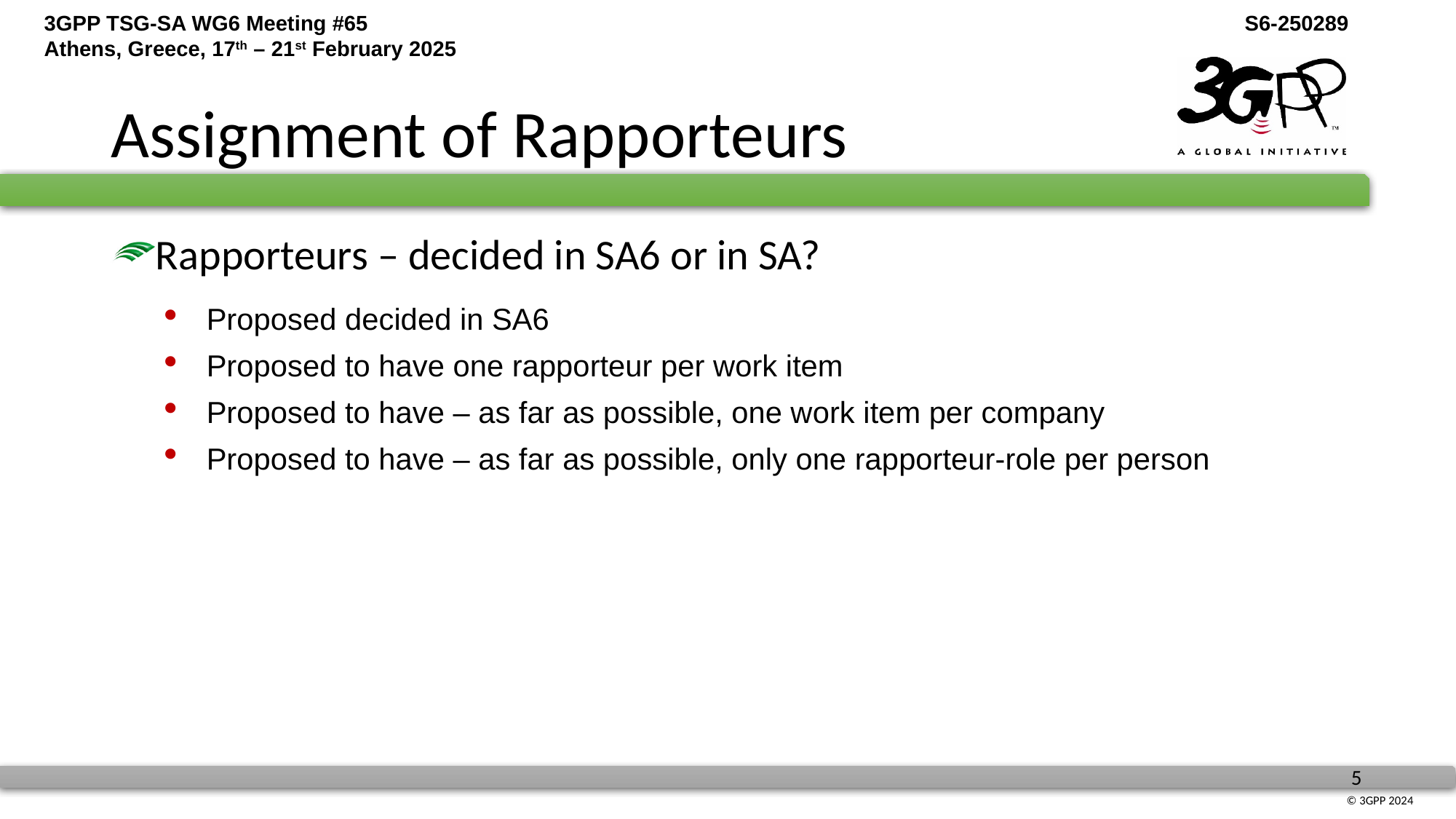

# Assignment of Rapporteurs
Rapporteurs – decided in SA6 or in SA?
Proposed decided in SA6
Proposed to have one rapporteur per work item
Proposed to have – as far as possible, one work item per company
Proposed to have – as far as possible, only one rapporteur-role per person